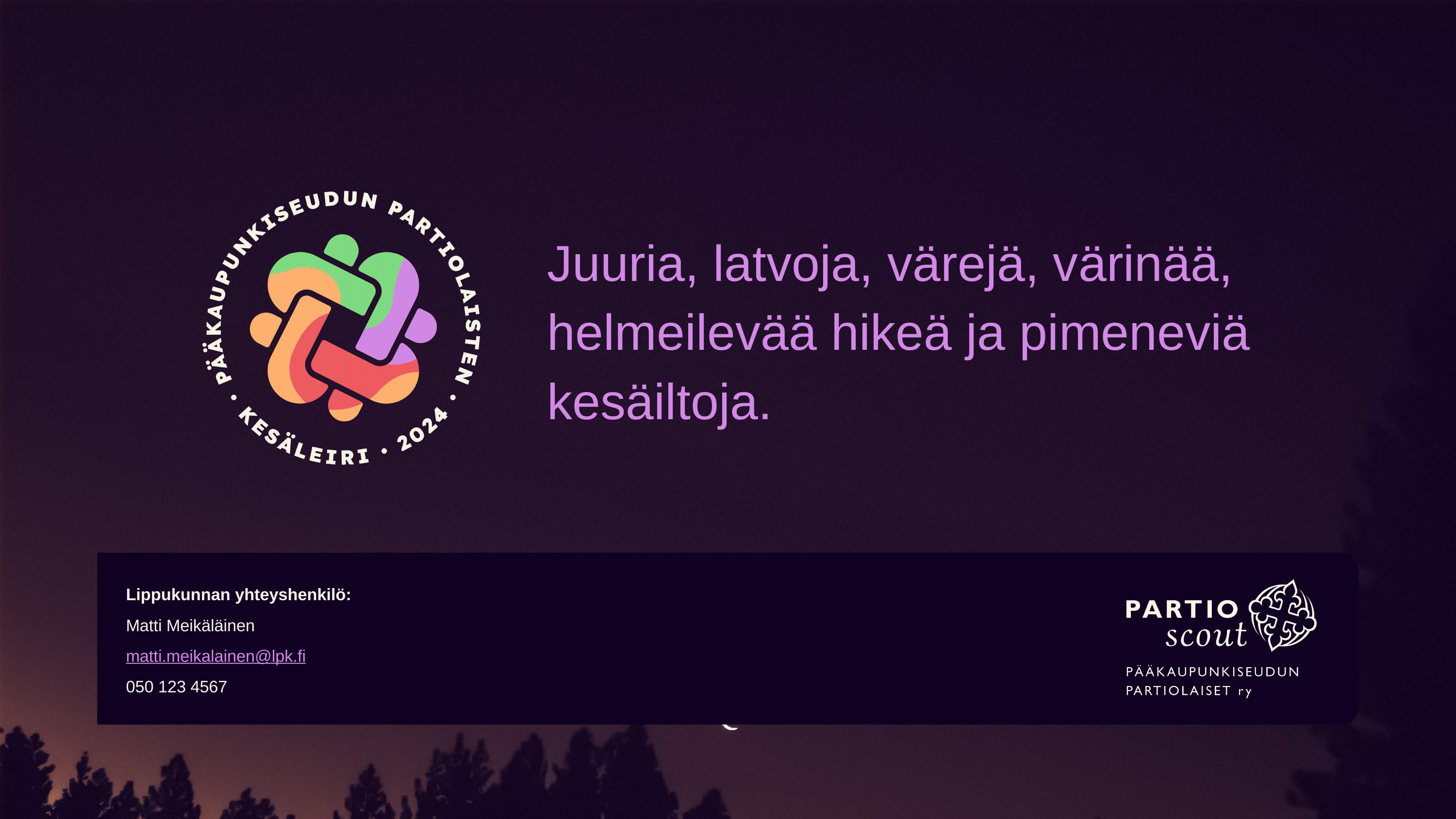

Lippukunnan yhteyshenkilö:
Matti Meikäläinen
matti.meikalainen@lpk.fi
050 123 4567